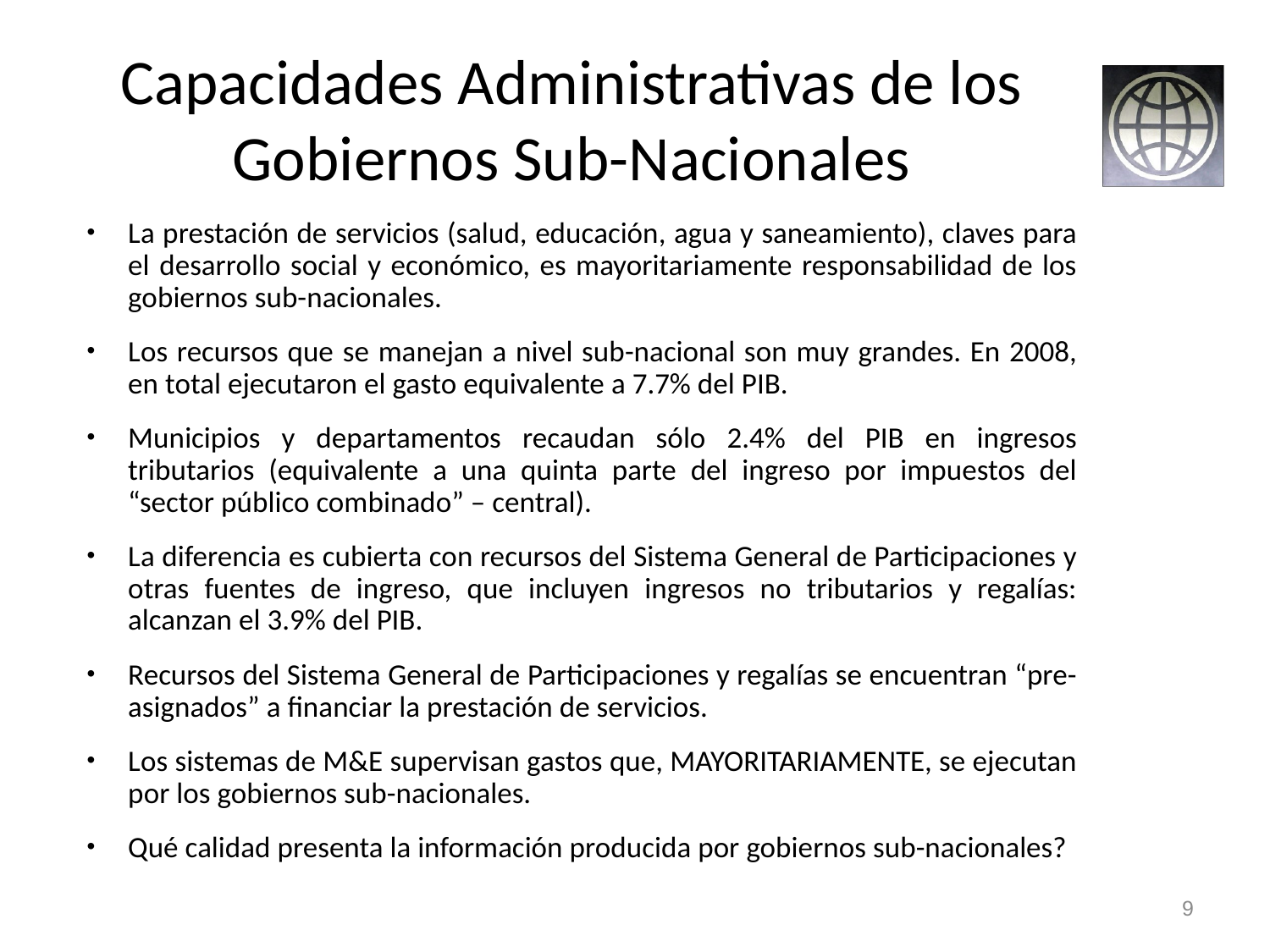

# Capacidades Administrativas de los Gobiernos Sub-Nacionales
La prestación de servicios (salud, educación, agua y saneamiento), claves para el desarrollo social y económico, es mayoritariamente responsabilidad de los gobiernos sub-nacionales.
Los recursos que se manejan a nivel sub-nacional son muy grandes. En 2008, en total ejecutaron el gasto equivalente a 7.7% del PIB.
Municipios y departamentos recaudan sólo 2.4% del PIB en ingresos tributarios (equivalente a una quinta parte del ingreso por impuestos del “sector público combinado” – central).
La diferencia es cubierta con recursos del Sistema General de Participaciones y otras fuentes de ingreso, que incluyen ingresos no tributarios y regalías: alcanzan el 3.9% del PIB.
Recursos del Sistema General de Participaciones y regalías se encuentran “pre-asignados” a financiar la prestación de servicios.
Los sistemas de M&E supervisan gastos que, MAYORITARIAMENTE, se ejecutan por los gobiernos sub-nacionales.
Qué calidad presenta la información producida por gobiernos sub-nacionales?

9